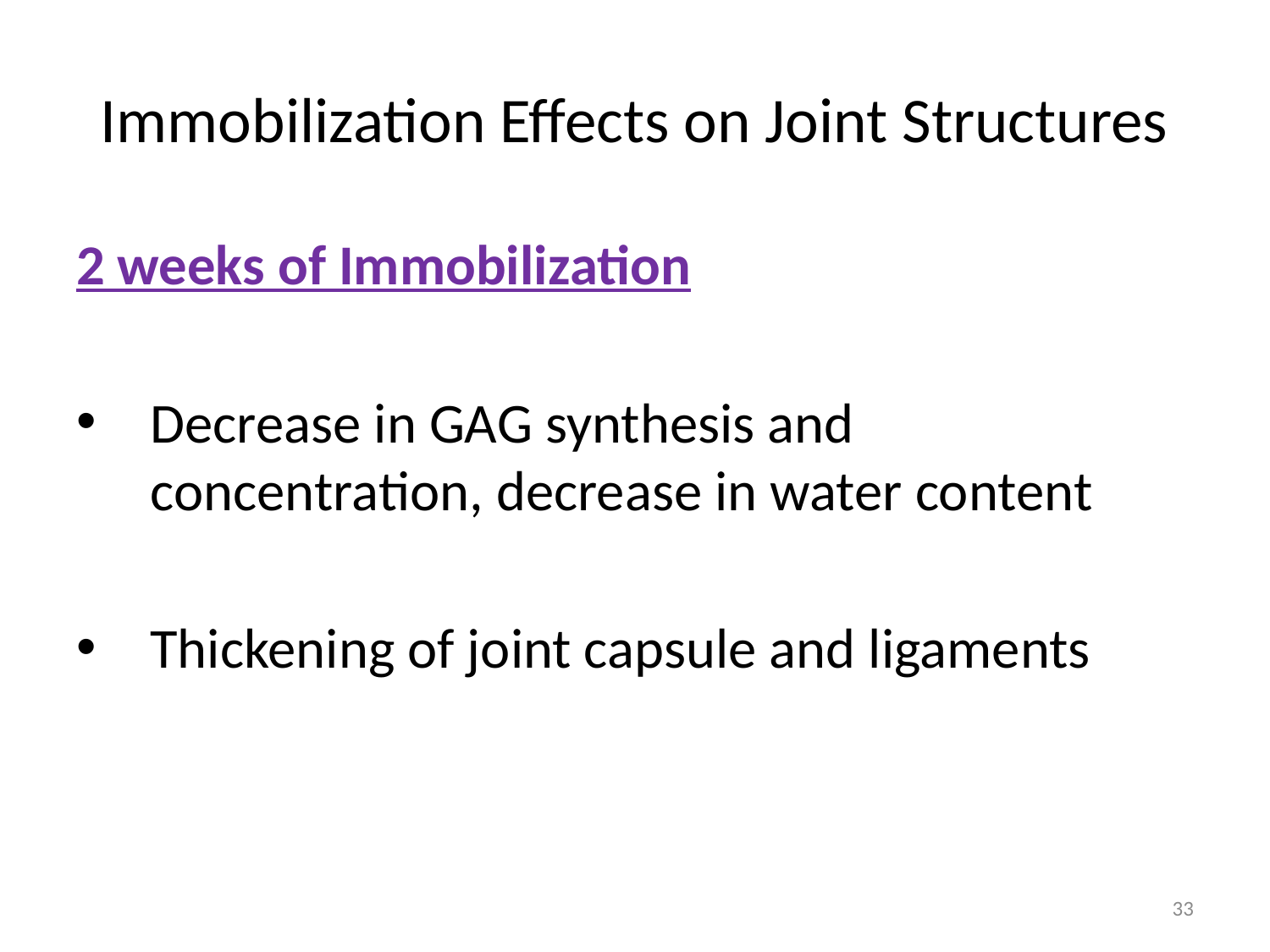

# Immobilization Effects on Joint Structures
2 weeks of Immobilization

Decrease in GAG synthesis and concentration, decrease in water content

Thickening of joint capsule and ligaments
33